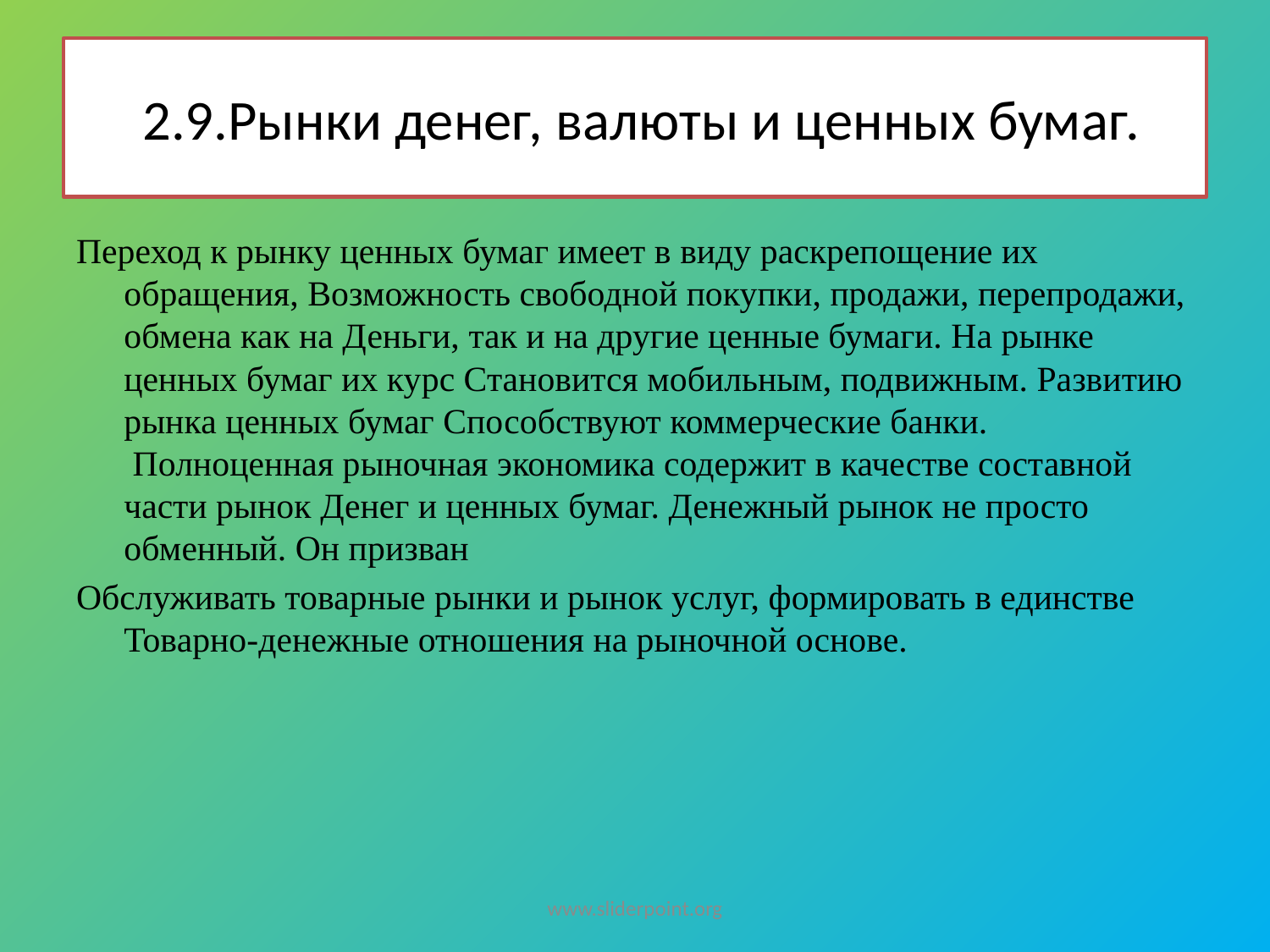

# 2.9.Рынки денег, валюты и ценных бумаг.

Переход к рынку ценных бумаг имеет в виду раскрепощение их обращения, Возможность свободной покупки, продажи, перепродажи, обмена как на Деньги, так и на другие ценные бумаги. На рынке ценных бумаг их курс Становится мобильным, подвижным. Развитию рынка ценных бумаг Способствуют коммерческие банки.  Полноценная рыночная экономика содержит в качестве составной части рынок Денег и ценных бумаг. Денежный рынок не просто обменный. Он призван
Обслуживать товарные рынки и рынок услуг, формировать в единстве Товарно-денежные отношения на рыночной основе.
www.sliderpoint.org